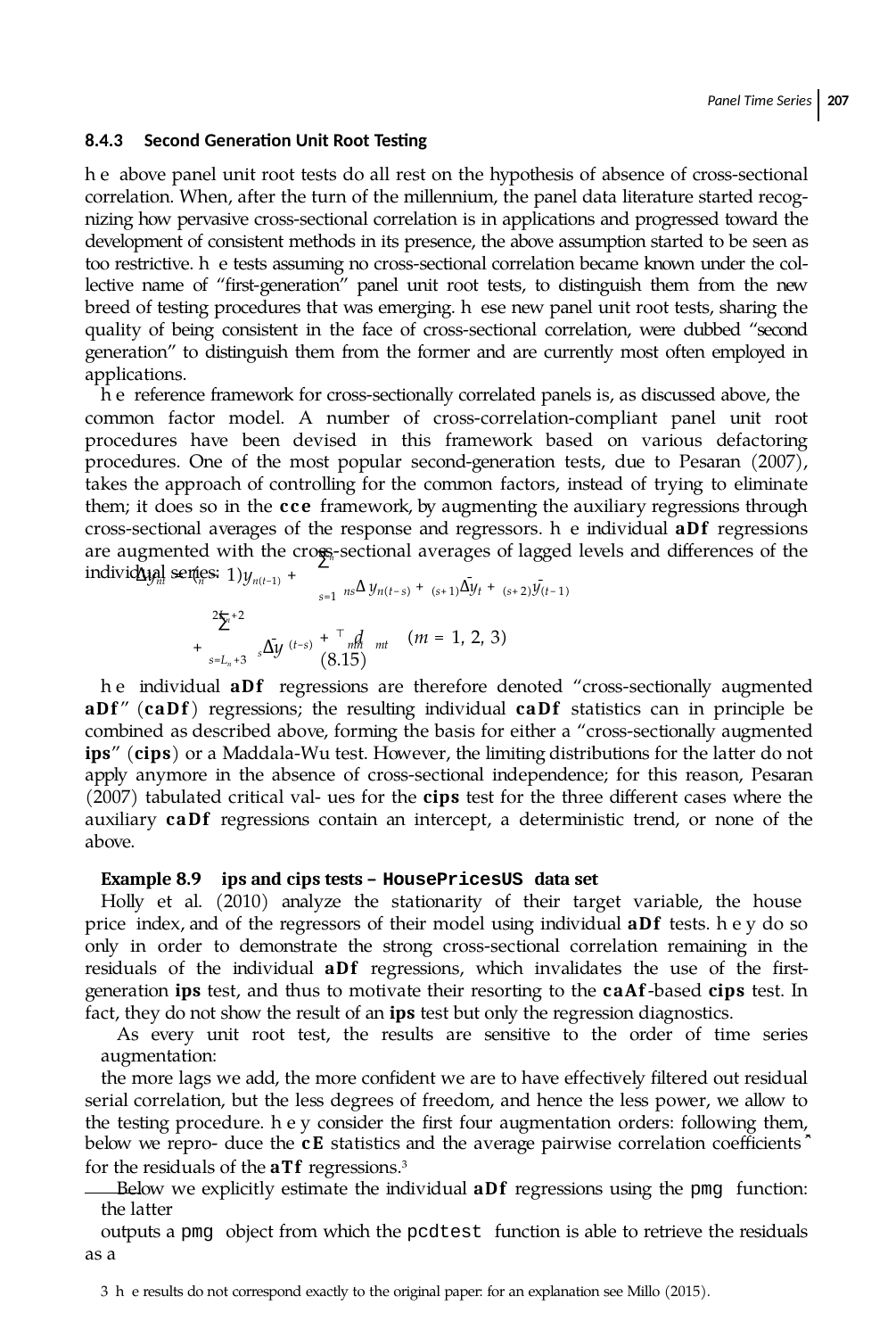

Panel Time Series  207

8.4.3  Second Generation Unit Root Testing
he above panel unit root tests do all rest on the hypothesis of absence of cross-sectional correlation. When, after the turn of the millennium, the panel data literature started recog- nizing how pervasive cross-sectional correlation is in applications and progressed toward the development of consistent methods in its presence, the above assumption started to be seen as too restrictive. he tests assuming no cross-sectional correlation became known under the col- lective name of “ﬁrst-generation” panel unit root tests, to distinguish them from the new breed of testing procedures that was emerging. hese new panel unit root tests, sharing the quality of being consistent in the face of cross-sectional correlation, were dubbed “second generation” to distinguish them from the former and are currently most often employed in applications.
he reference framework for cross-sectionally correlated panels is, as discussed above, the
common factor model. A number of cross-correlation-compliant panel unit root procedures have been devised in this framework based on various defactoring procedures. One of the most popular second-generation tests, due to Pesaran (2007), takes the approach of controlling for the common factors, instead of trying to eliminate them; it does so in the cce  framework, by augmenting the auxiliary regressions through cross-sectional averages of the response and regressors. he individual adf regressions are augmented with the cross-sectional averages of lagged levels and differences of the individual series:

L
∑
n
Δynt = (n − 1)yn(t−1) +
nsΔyn(t−s) + (s+1)Δ̄yt + (s+2)ȳ(t−1)
s=1
2
L +2
∑
n
+	sΔ̄y
+ ⊤ d	(m = 1, 2, 3)	(8.15)
(t−s)	mn mt
s=Ln +3
he individual adf  regressions are therefore denoted “cross-sectionally augmented adf” (cadf) regressions; the resulting individual cadf statistics can in principle be combined as described above, forming the basis for either a “cross-sectionally augmented ips” (cips) or a Maddala-Wu test. However, the limiting distributions for the latter do not apply anymore in the absence of cross-sectional independence; for this reason, Pesaran (2007) tabulated critical val- ues for the cips test for the three different cases where the auxiliary cadf regressions contain an intercept, a deterministic trend, or none of the above.

Example 8.9  ips and cips tests – HousePricesUS data set
Holly  et  al.  (2010)  analyze  the  stationarity  of  their  target  variable,  the  house  price  index, and of the regressors of their model using individual adf tests. hey do so only in order to demonstrate the strong cross-sectional correlation remaining in the residuals of the individual adf regressions, which invalidates the use of the ﬁrst-generation ips test, and thus to motivate their resorting to the cadf-based cips test. In fact, they do not show the result of an ips test but only the regression diagnostics.
As every unit root test, the results are sensitive to the order of time series augmentation:
the more lags we add, the more conﬁdent we are to have effectively ﬁltered out residual serial correlation, but the less degrees of freedom, and hence the less power, we allow to the testing procedure. hey consider the ﬁrst four augmentation orders: following them, below we repro- duce the cd statistics and the average pairwise correlation coeﬃcients ̄̂ for the residuals of the adf regressions.3
Below we explicitly estimate the individual adf regressions using the pmg function: the latter
outputs a pmg object from which the pcdtest function is able to retrieve the residuals as a

3 he results do not correspond exactly to the original paper: for an explanation see Millo (2015).